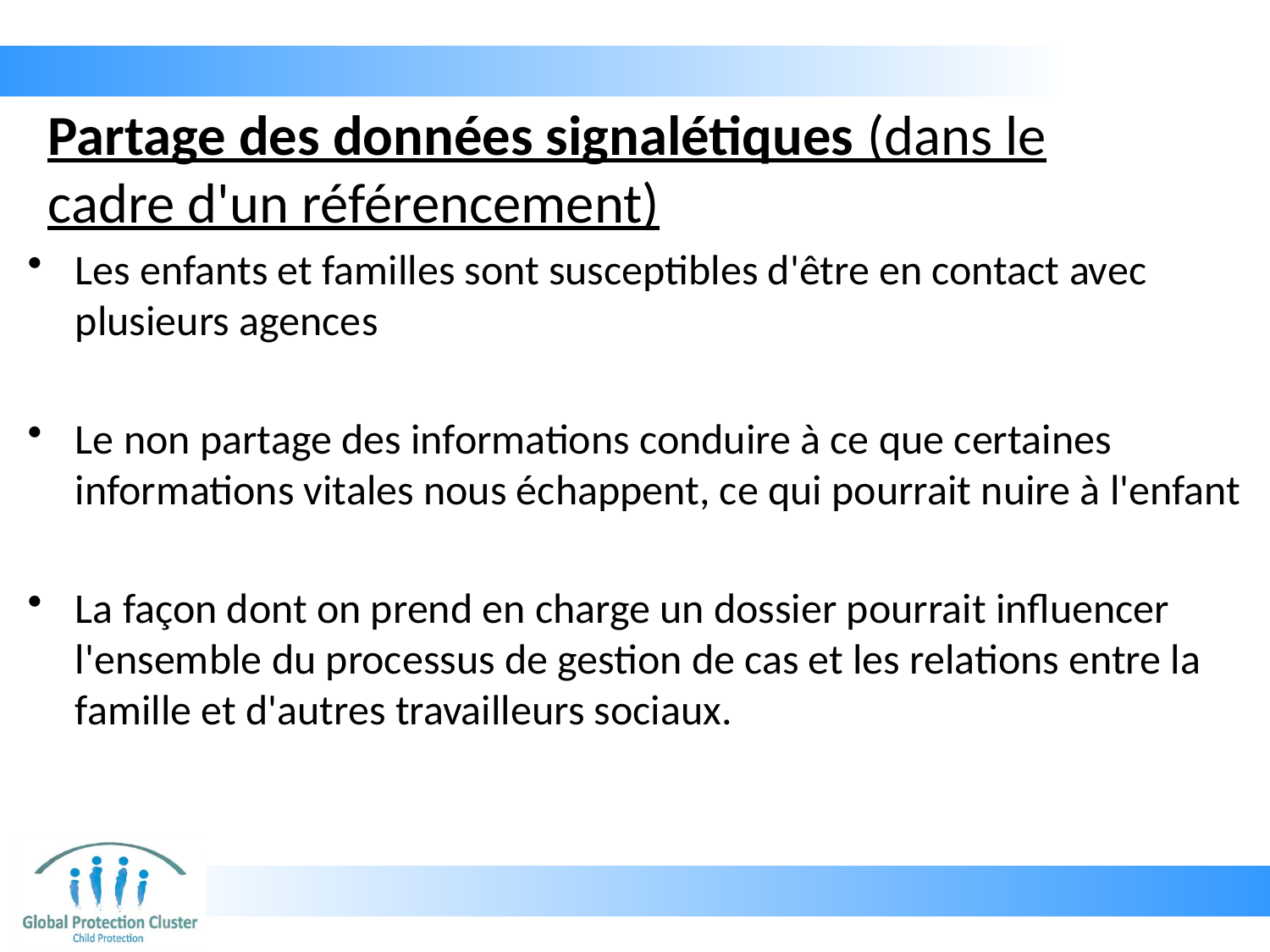

# Partage des données signalétiques (dans le cadre d'un référencement)
Les enfants et familles sont susceptibles d'être en contact avec plusieurs agences

Le non partage des informations conduire à ce que certaines informations vitales nous échappent, ce qui pourrait nuire à l'enfant

La façon dont on prend en charge un dossier pourrait influencer l'ensemble du processus de gestion de cas et les relations entre la famille et d'autres travailleurs sociaux.